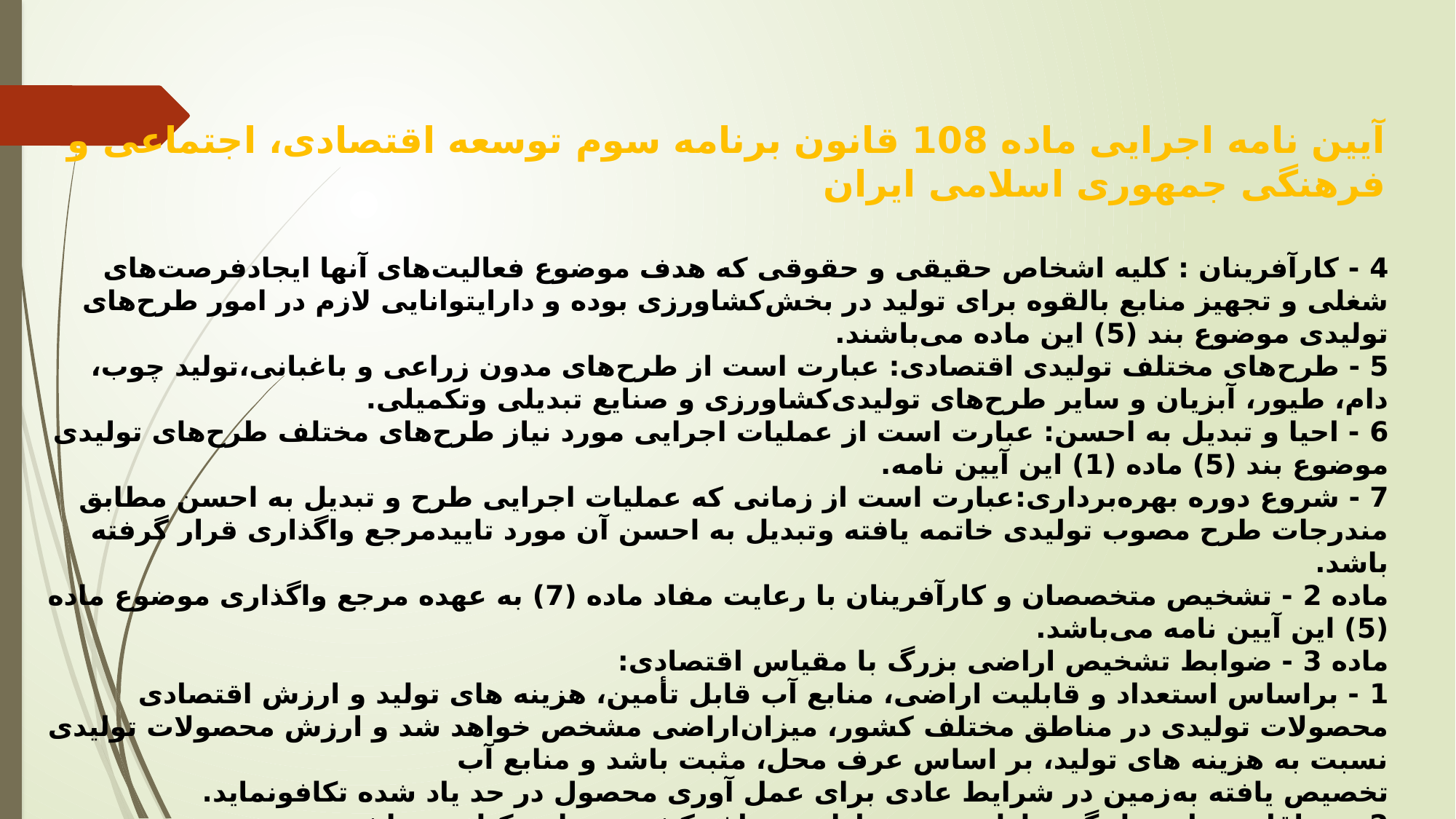

آیین نامه اجرایی ماده 108 قانون برنامه سوم توسعه اقتصادی، اجتماعی و فرهنگی جمهوری اسلامی ایران
4 - کارآفرینان : کلیه اشخاص حقیقی و حقوقی که هدف موضوع فعالیت‌های آنها ایجادفرصت‌های شغلی و تجهیز منابع بالقوه برای تولید در بخش‌کشاورزی بوده و دارایتوانایی لازم در امور طرح‌های تولیدی موضوع بند (5) این ماده می‌باشند.
5 - طرح‌های مختلف تولیدی اقتصادی: عبارت است از طرح‌های مدون زراعی و باغبانی،تولید چوب، دام، طیور، آبزیان و سایر طرح‌های تولیدی‌کشاورزی و صنایع تبدیلی وتکمیلی.
6 - احیا و تبدیل به احسن: عبارت است از عملیات اجرایی مورد نیاز طرح‌های مختلف طرح‌های تولیدی موضوع بند (5) ماده (1) این آیین نامه.
7 - شروع دوره بهره‌برداری:‌عبارت است از زمانی که عملیات اجرایی طرح و تبدیل به احسن مطابق مندرجات طرح مصوب تولیدی خاتمه یافته و‌تبدیل به احسن آن مورد تاییدمرجع واگذاری قرار گرفته باشد.
‌ماده 2 - تشخیص متخصصان و کارآفرینان با رعایت مفاد ماده (7) به عهده مرجع واگذاری موضوع ماده (5) این آیین نامه می‌باشد.
‌ماده 3 - ضوابط تشخیص اراضی بزرگ با مقیاس اقتصادی:
1 - براساس استعداد و قابلیت اراضی، منابع آب قابل تأمین، هزینه های تولید و ارزش اقتصادی محصولات تولیدی در مناطق مختلف کشور، میزان‌اراضی مشخص خواهد شد و ارزش محصولات تولیدی نسبت به هزینه های تولید، بر اساس عرف محل، مثبت باشد و منابع آب
تخصیص یافته به‌زمین در شرایط عادی برای عمل آوری محصول در حد یاد شده تکافونماید.
2 - حداقل مساحت اینگونه اراضی در مناطق مختلف کشور پنجاه هکتار می‌باشد.
3 - تشخیص اراضی بزرگ با مقیاس اقتصادی به درخواست متقاضی و تایید مرجع واگذاریزمین خواهد بود.